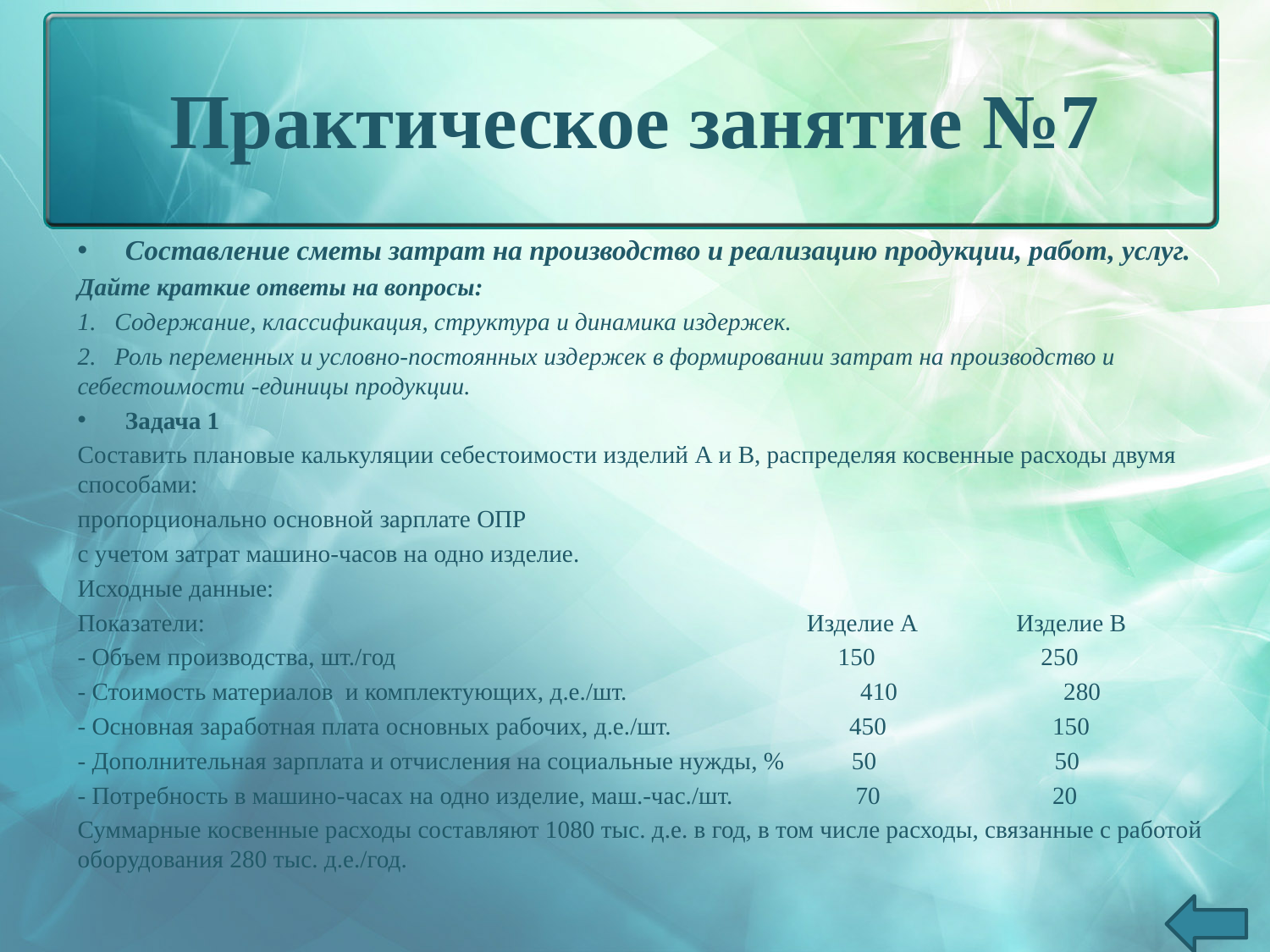

# Практическое занятие №7
Составление сметы затрат на производство и реализацию продукции, работ, услуг.
Дайте краткие ответы на вопросы:
1.   Содержание, классификация, структура и динамика издержек.
2.   Роль переменных и условно-постоянных издержек в формировании затрат на производство и себестоимости -единицы продукции.
Задача 1
Составить плановые калькуляции себестоимости изделий А и В, распределяя косвенные расходы двумя способами:
пропорционально основной зарплате ОПР
с учетом затрат машино-часов на одно изделие.
Исходные данные:
Показатели:                                                                                                  Изделие А                Изделие В
- Объем производства, шт./год                                                                        150                           250
- Стоимость материалов  и комплектующих, д.е./шт.                                      410                           280
- Основная заработная плата основных рабочих, д.е./шт.                             450                           150
- Дополнительная зарплата и отчисления на социальные нужды, %           50                             50
- Потребность в машино-часах на одно изделие, маш.-час./шт.                    70                            20
Суммарные косвенные расходы составляют 1080 тыс. д.е. в год, в том числе расходы, связанные с работой оборудования 280 тыс. д.е./год.